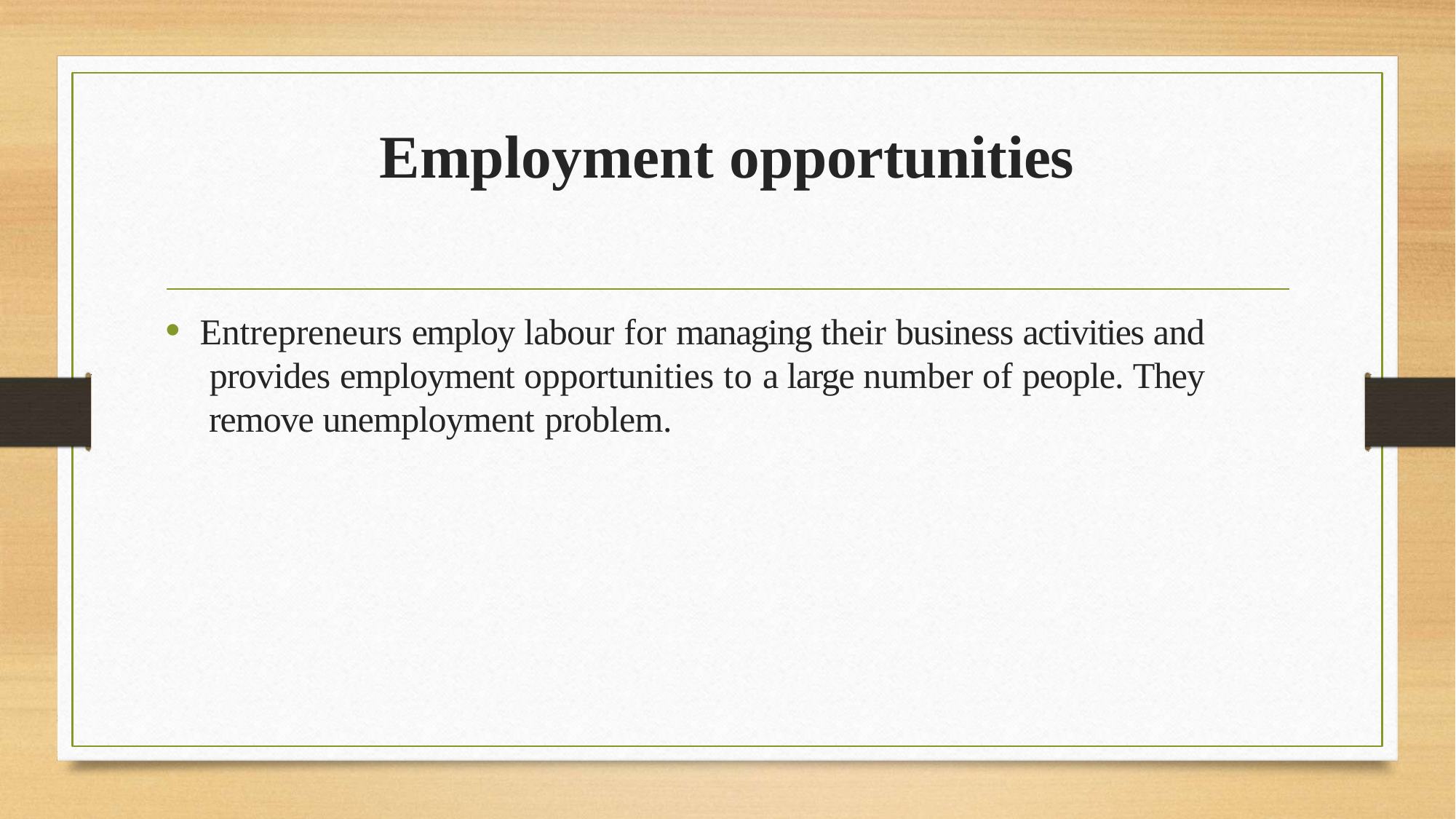

# Employment opportunities
Entrepreneurs employ labour for managing their business activities and  provides employment opportunities to a large number of people. They  remove unemployment problem.